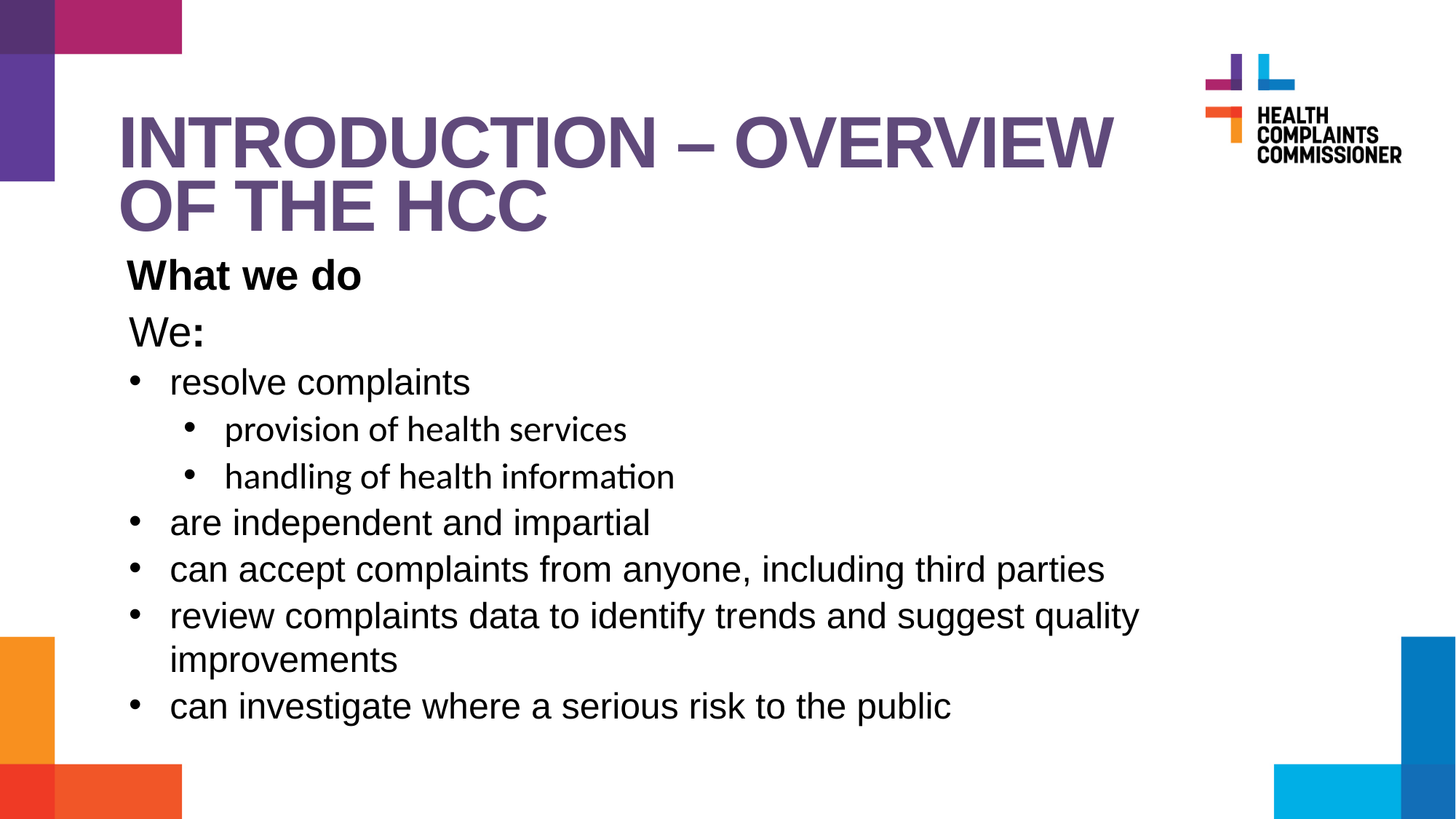

# introduction – overview of the hcc
What we do
We:
resolve complaints
provision of health services
handling of health information
are independent and impartial
can accept complaints from anyone, including third parties
review complaints data to identify trends and suggest quality improvements
can investigate where a serious risk to the public